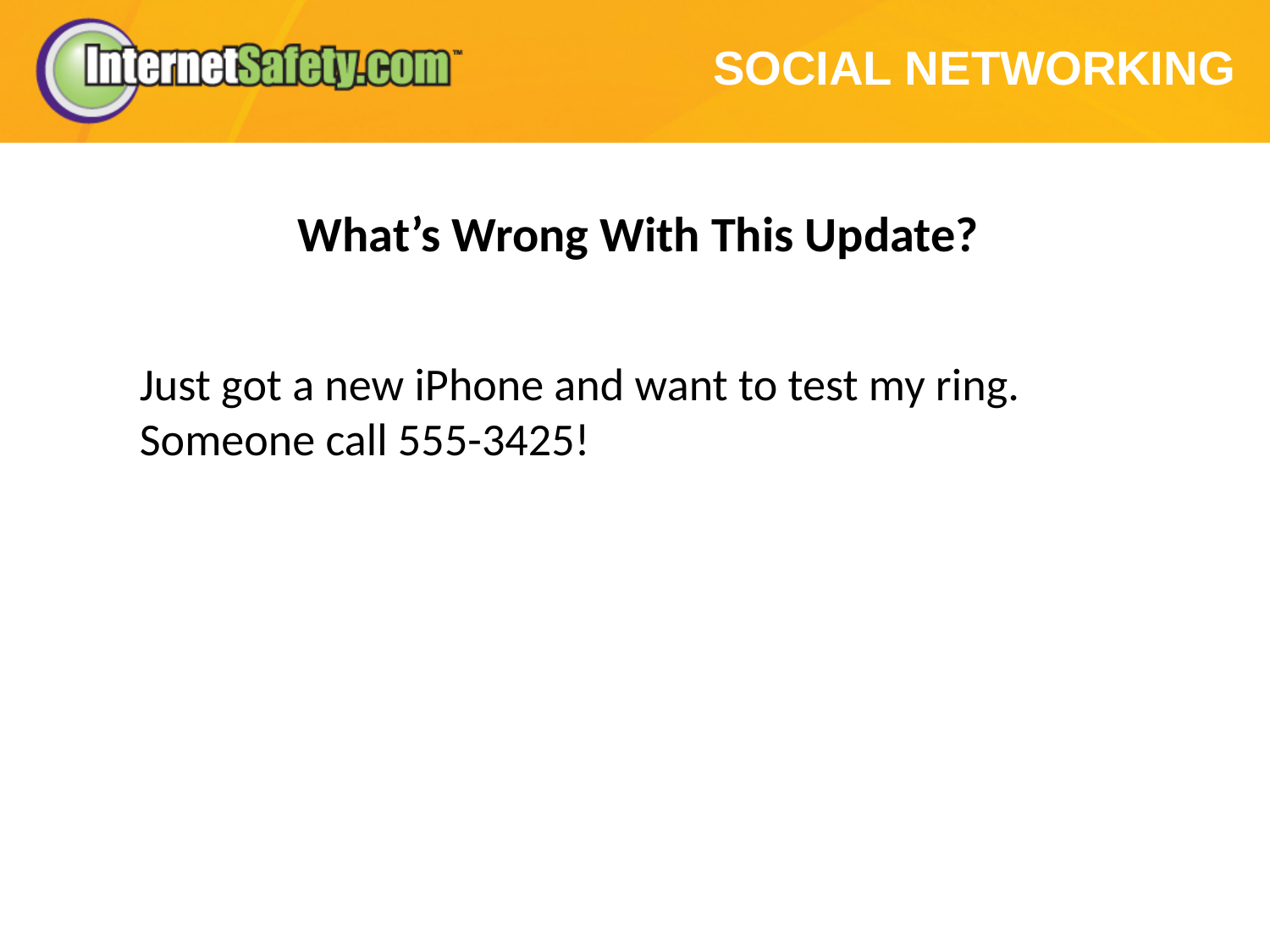

Social networking
What’s Wrong With This Update?
Just got a new iPhone and want to test my ring. Someone call 555-3425!